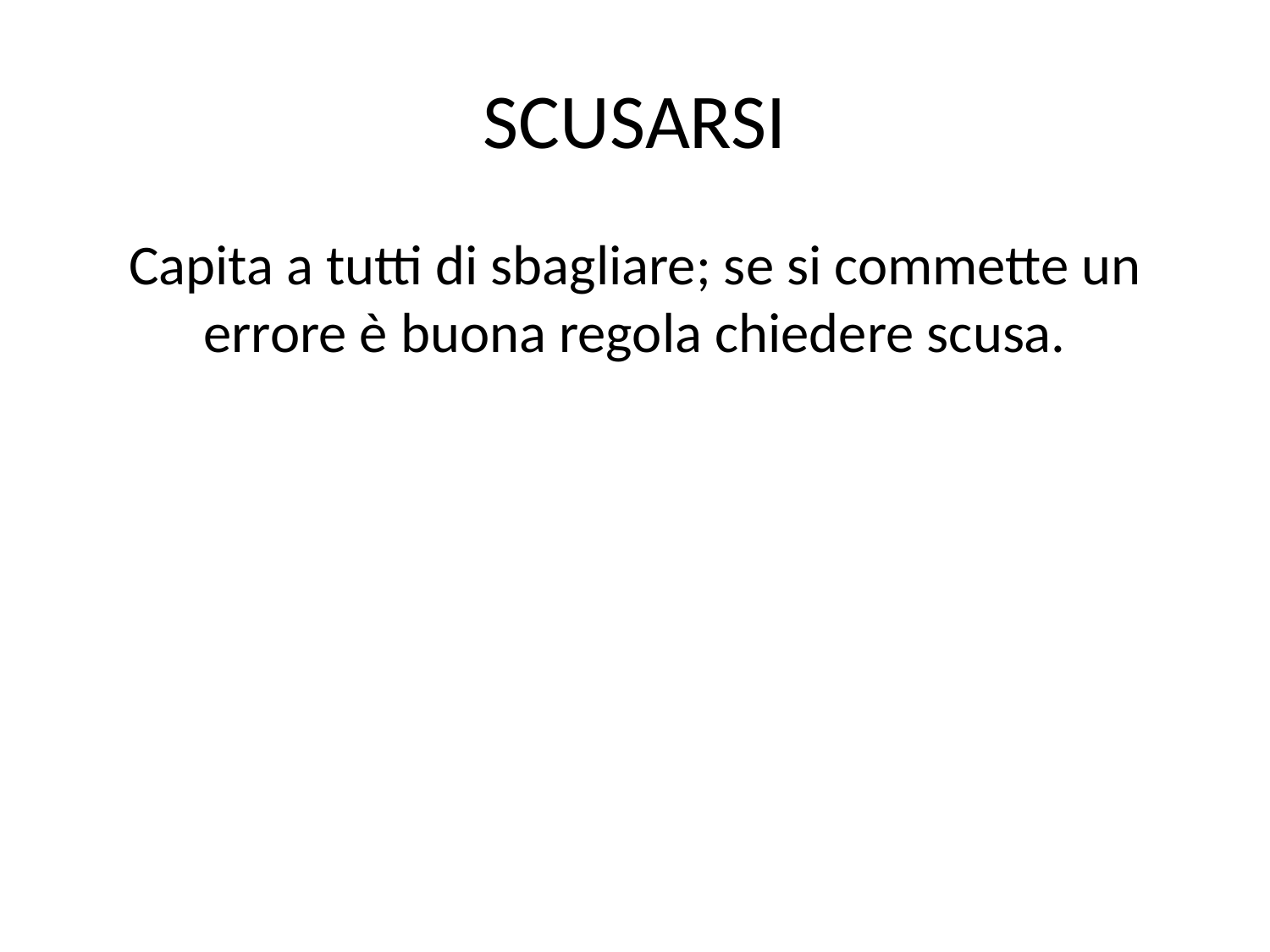

# SCUSARSI
Capita a tutti di sbagliare; se si commette un errore è buona regola chiedere scusa.